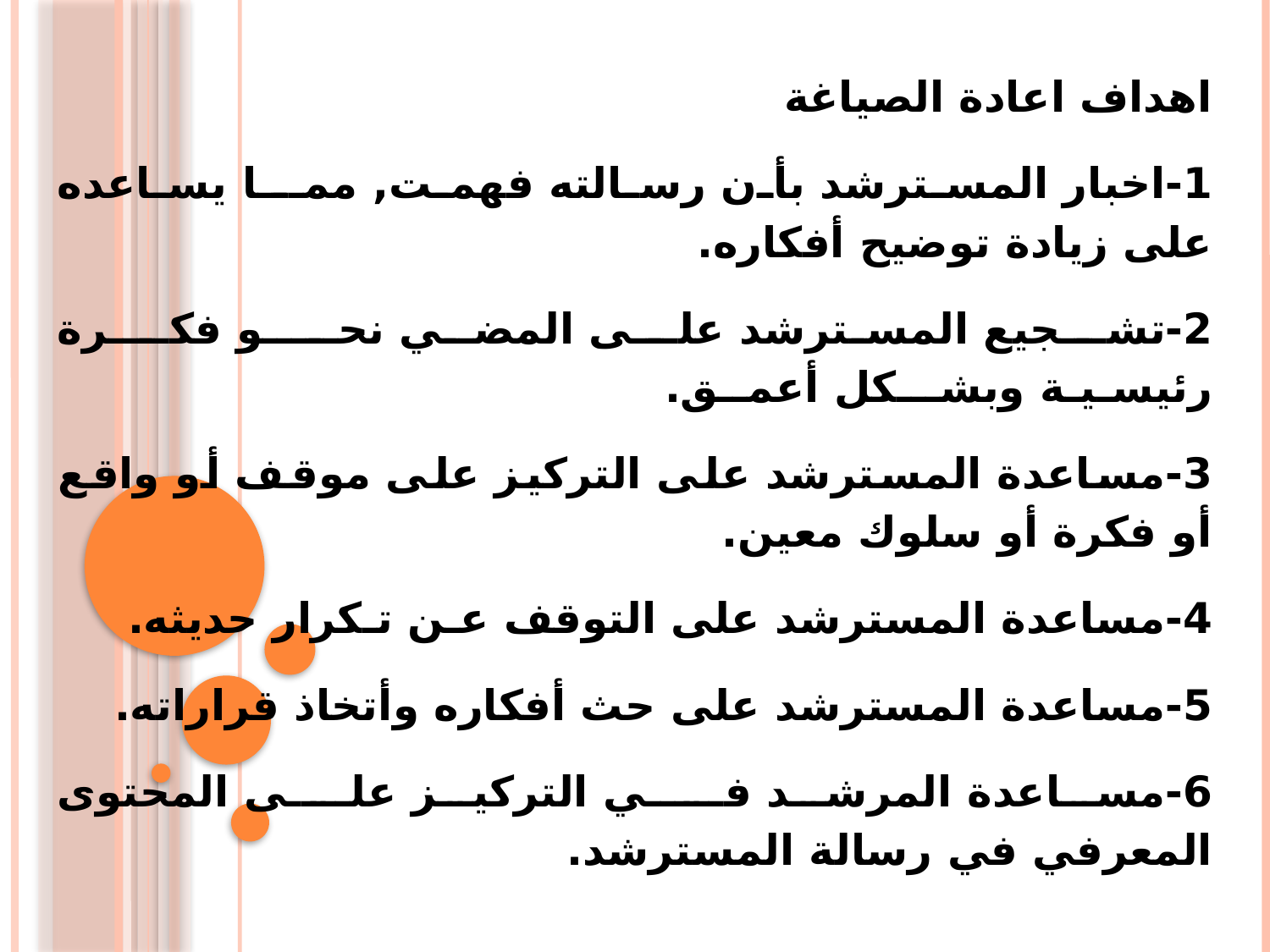

اهداف اعادة الصياغة
1-	اخبار المسترشد بأن رسالته فهمت, ممــا يساعده على زيادة توضيح أفكاره.
2-	تشــجيع المسترشد علــى المضـي نحــــو فكـــرة رئيسـيـة وبشـــكل أعمــق.
3-	مساعدة المسترشد على التركيز على موقف أو واقع أو فكرة أو سلوك معين.
4-	مساعدة المسترشد على التوقف عـن تـكرار حديثه.
5-	مساعدة المسترشد على حث أفكاره وأتخاذ قراراته.
6-	مساعدة المرشد فـــي التركيز علــى المحتوى المعرفي في رسالة المسترشد.